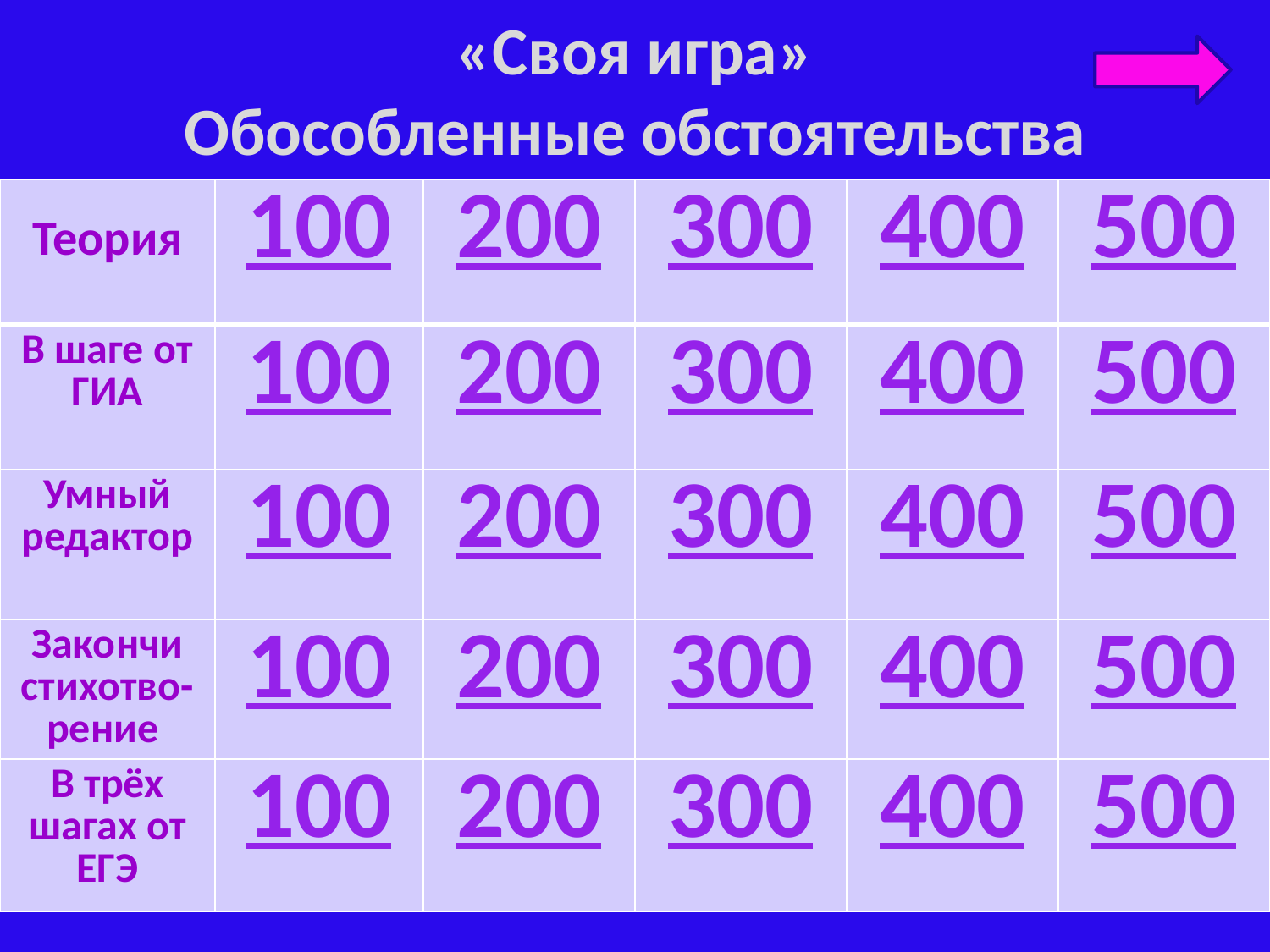

# «Своя игра» Обособленные обстоятельства

| Теория | 100 | 200 | 300 | 400 | 500 |
| --- | --- | --- | --- | --- | --- |
| В шаге от ГИА | 100 | 200 | 300 | 400 | 500 |
| Умный редактор | 100 | 200 | 300 | 400 | 500 |
| Закончи стихотво-рение | 100 | 200 | 300 | 400 | 500 |
| В трёх шагах от ЕГЭ | 100 | 200 | 300 | 400 | 500 |